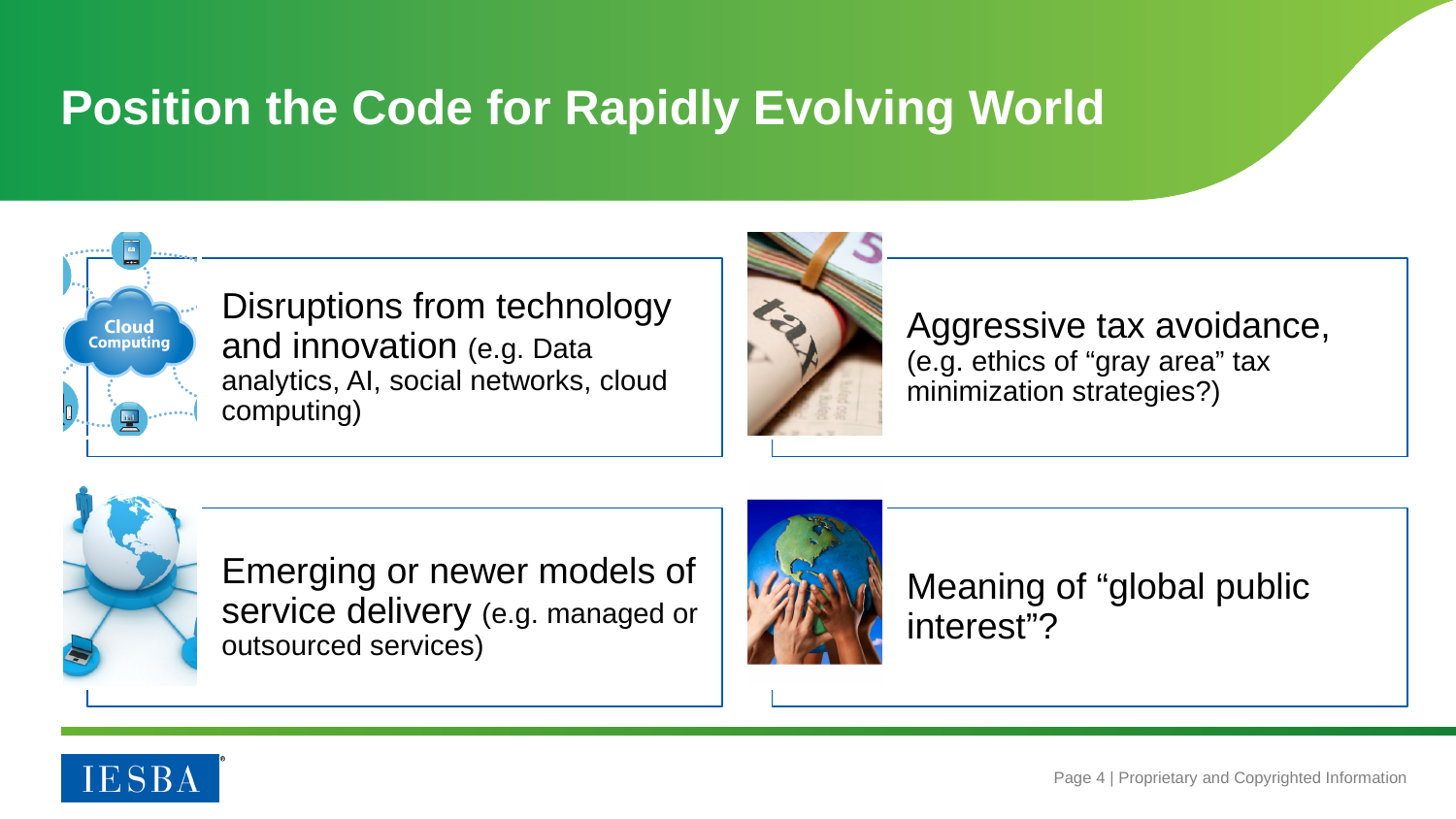

# Position the Code for Rapidly Evolving World
Disruptions from technology and innovation (e.g. Data analytics, AI, social networks, cloud computing)
Aggressive tax avoidance, (e.g. ethics of “gray area” tax minimization strategies?)
Emerging or newer models of service delivery (e.g. managed or outsourced services)
Meaning of “global public interest”?